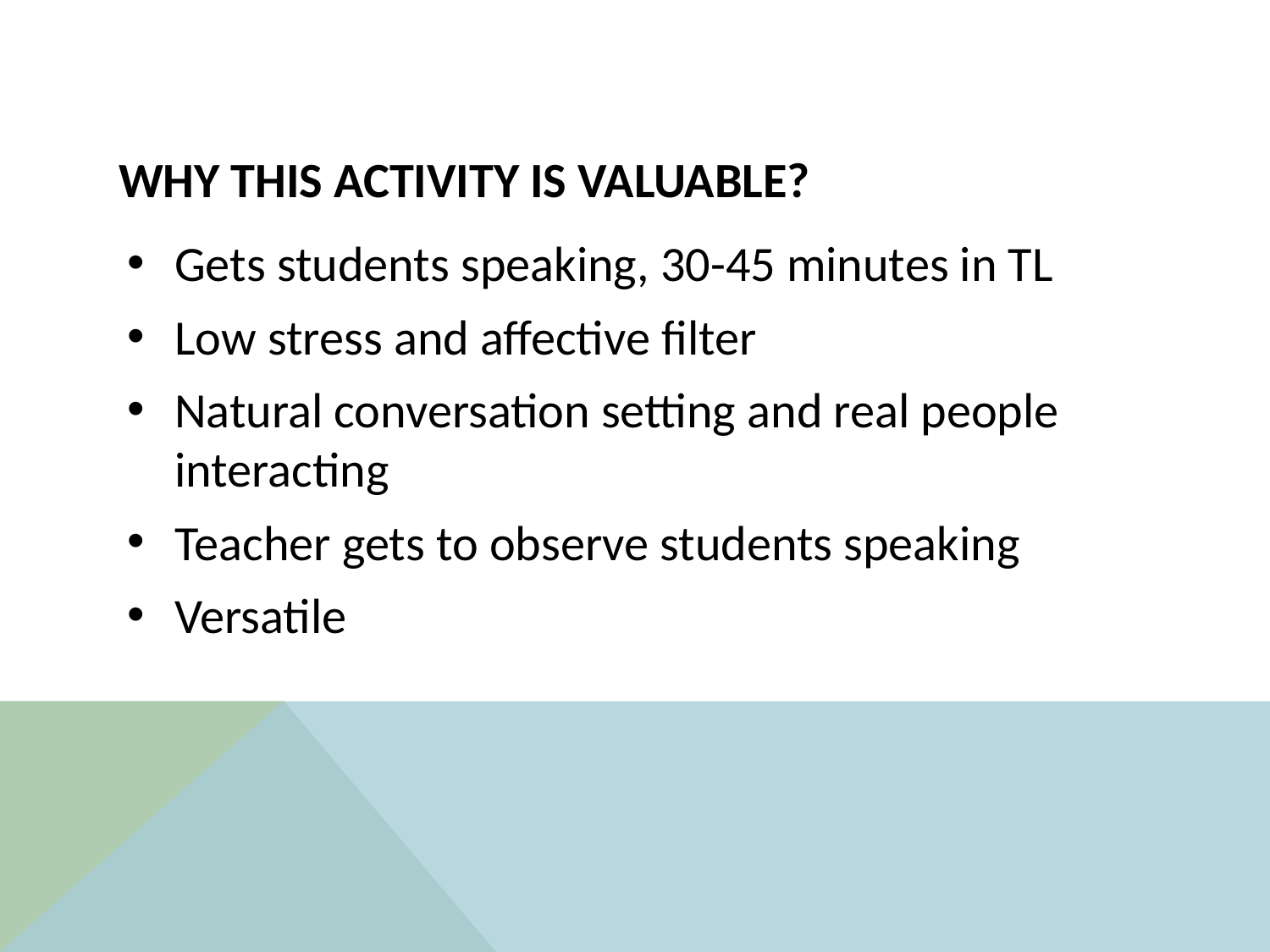

Gets students speaking, 30-45 minutes in TL
Low stress and affective filter
Natural conversation setting and real people interacting
Teacher gets to observe students speaking
Versatile

# Why this activity is valuable?